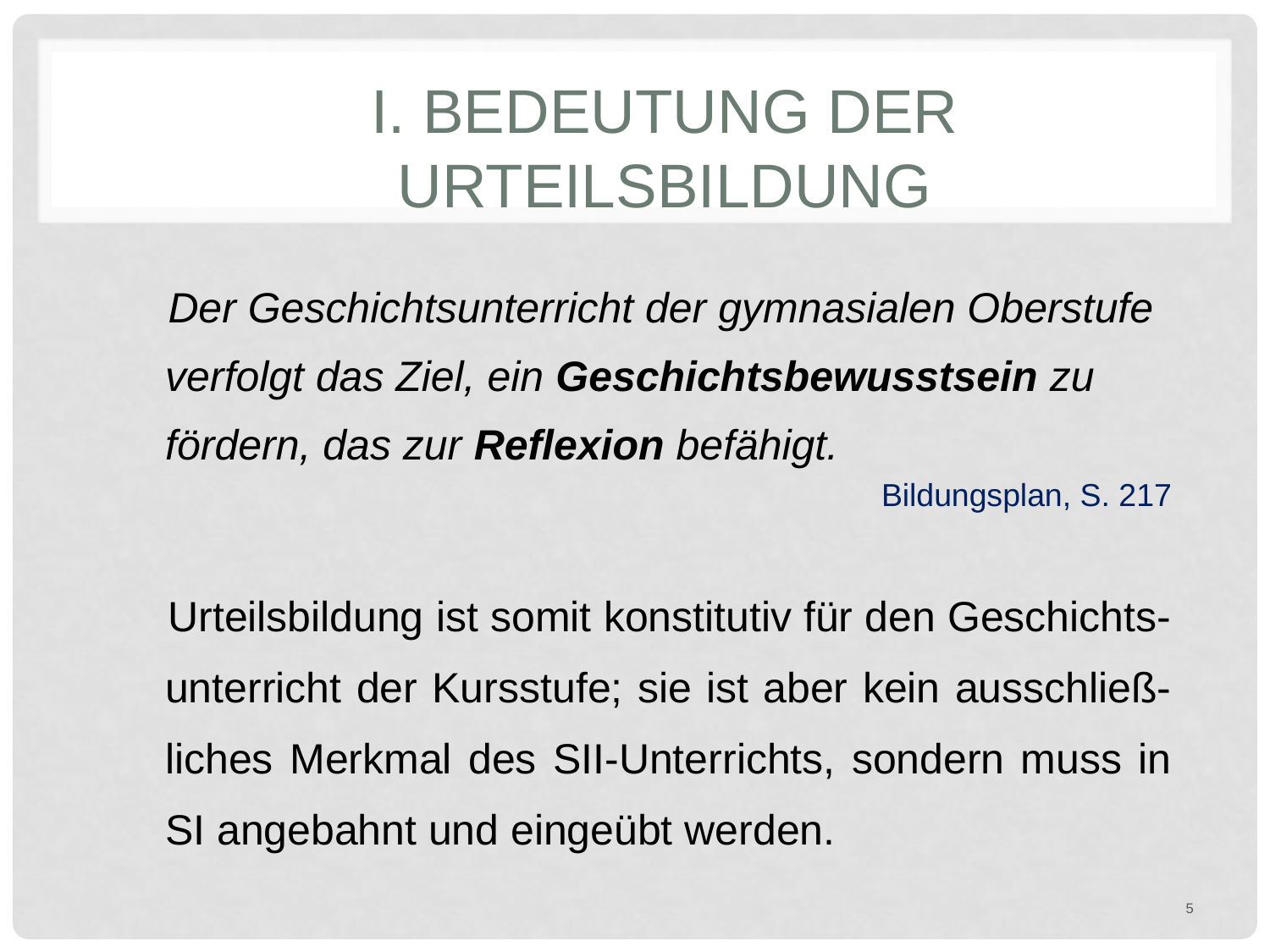

# I. Bedeutung der Urteilsbildung
Der Geschichtsunterricht der gymnasialen Oberstufe verfolgt das Ziel, ein Geschichtsbewusstsein zu fördern, das zur Reflexion befähigt.
Bildungsplan, S. 217

Urteilsbildung ist somit konstitutiv für den Geschichts-unterricht der Kursstufe; sie ist aber kein ausschließ-liches Merkmal des SII-Unterrichts, sondern muss in SI angebahnt und eingeübt werden.

5